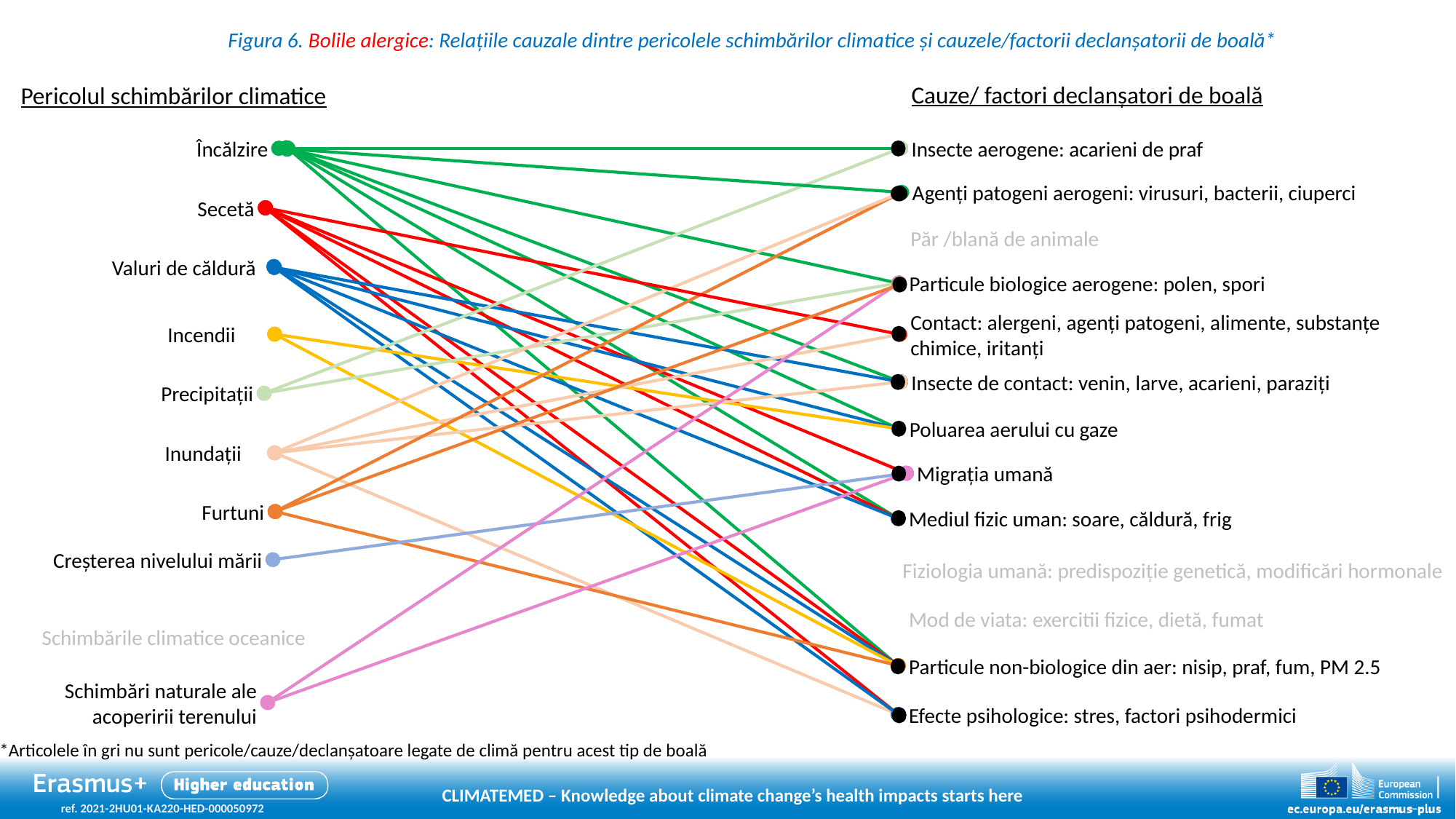

Figura 6. Bolile alergice: Relațiile cauzale dintre pericolele schimbărilor climatice și cauzele/factorii declanșatorii de boală*
Cauze/ factori declanșatori de boală
Pericolul schimbărilor climatice
 Încălzire
Insecte aerogene: acarieni de praf

Agenți patogeni aerogeni: virusuri, bacterii, ciuperci

Secetă
Păr /blană de animale
Valuri de căldură
Particule biologice aerogene: polen, spori

Contact: alergeni, agenți patogeni, alimente, substanțe chimice, iritanți
Incendii

Insecte de contact: venin, larve, acarieni, paraziți

Precipitații
Poluarea aerului cu gaze

Inundații
Migrația umană

Furtuni
Mediul fizic uman: soare, căldură, frig

Creșterea nivelului mării
Fiziologia umană: predispoziție genetică, modificări hormonale
Mod de viata: exercitii fizice, dietă, fumat
Schimbările climatice oceanice
Particule non-biologice din aer: nisip, praf, fum, PM 2.5

Schimbări naturale ale acoperirii terenului
Efecte psihologice: stres, factori psihodermici

*Articolele în gri nu sunt pericole/cauze/declanșatoare legate de climă pentru acest tip de boală